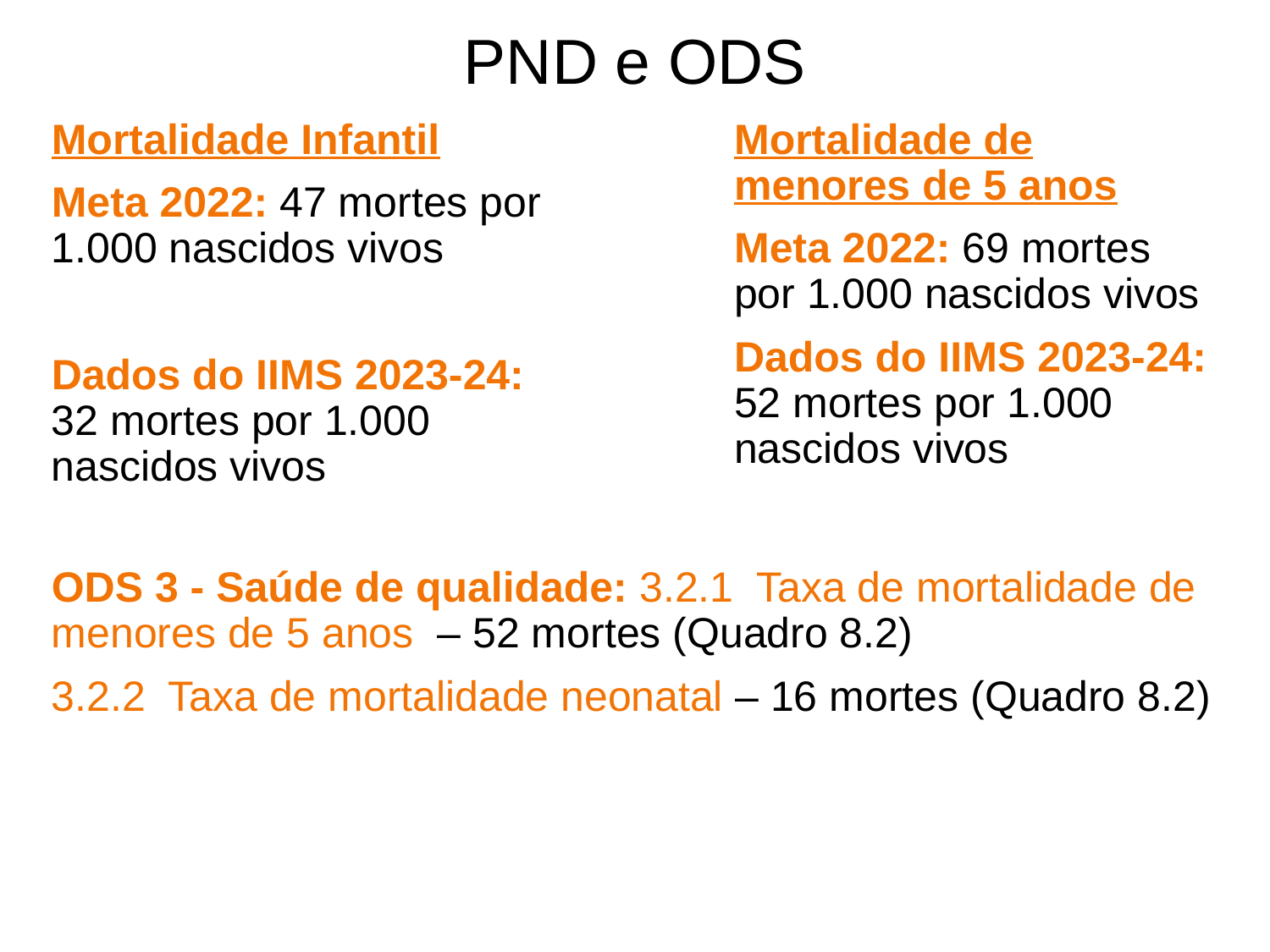

# PND e ODS
Mortalidade Infantil
Meta 2022: 47 mortes por 1.000 nascidos vivos

Dados do IIMS 2023-24: 32 mortes por 1.000 nascidos vivos
Mortalidade de menores de 5 anos
Meta 2022: 69 mortes por 1.000 nascidos vivos
Dados do IIMS 2023-24: 52 mortes por 1.000 nascidos vivos
ODS 3 - Saúde de qualidade: 3.2.1  Taxa de mortalidade de menores de 5 anos  – 52 mortes (Quadro 8.2)
3.2.2  Taxa de mortalidade neonatal – 16 mortes (Quadro 8.2)